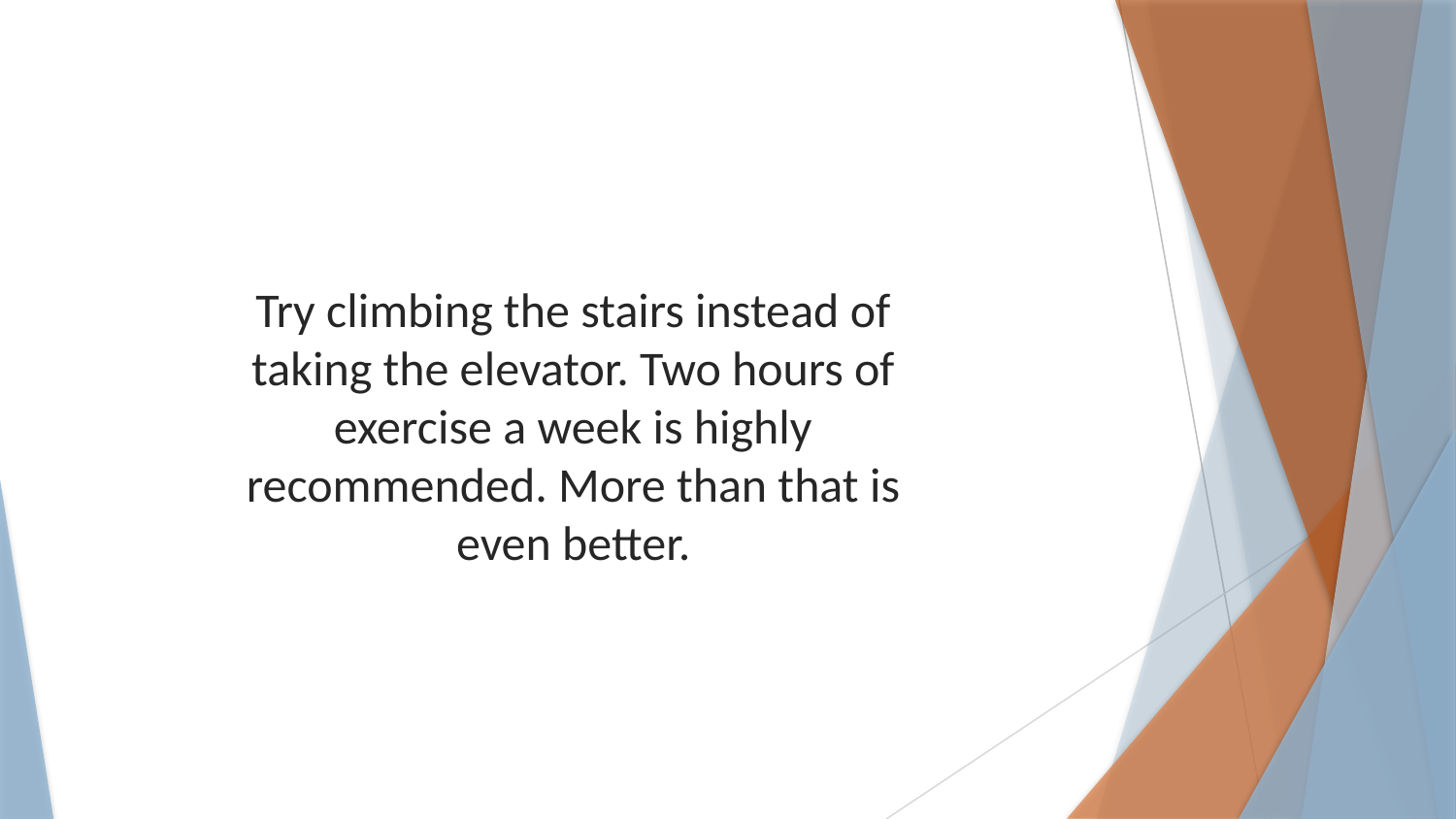

Try climbing the stairs instead of taking the elevator. Two hours of exercise a week is highly recommended. More than that is even better.